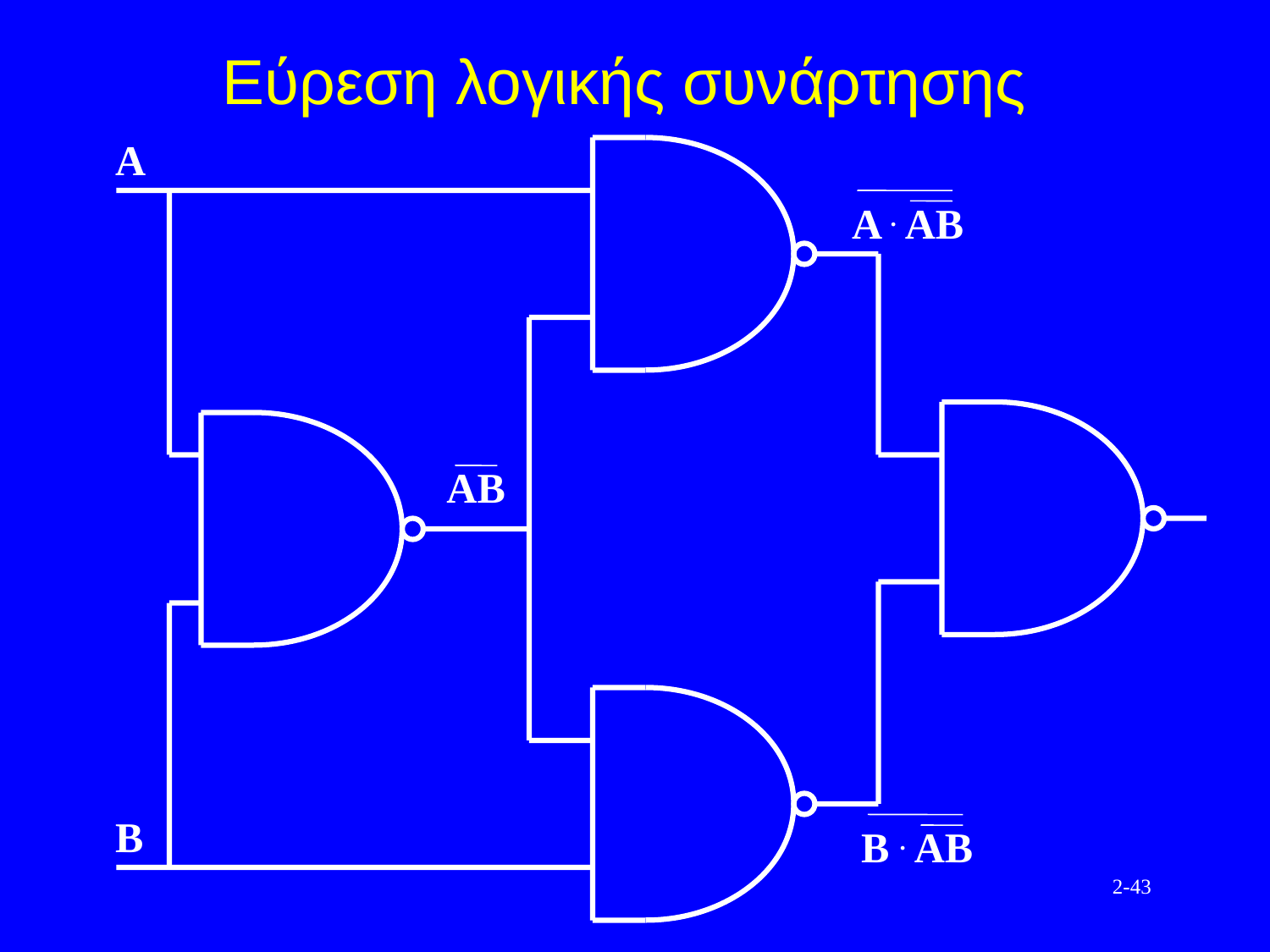

# Εύρεση λογικής συνάρτησης
Α

Α . ΑΒ

ΑΒ

Β

Β . ΑΒ